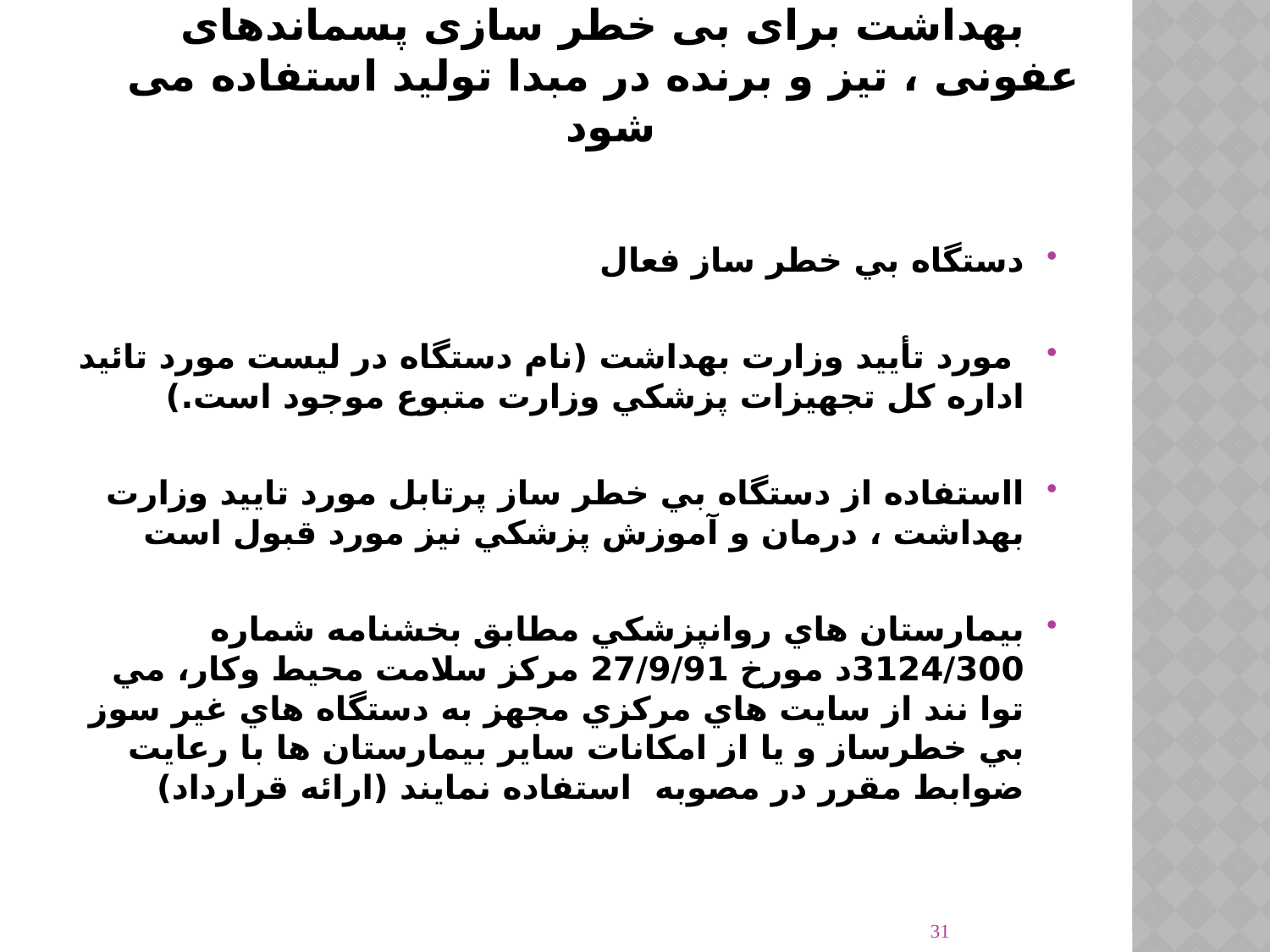

# ا از روش های غیر سوز مورد تائید وزارت بهداشت برای بی خطر سازی پسماندهای عفونی ، تیز و برنده در مبدا تولید استفاده می شود
دستگاه بي خطر ساز فعال

 مورد تأييد وزارت بهداشت (نام دستگاه در ليست مورد تائيد اداره كل تجهيزات پزشكي وزارت متبوع موجود است.)

ااستفاده از دستگاه بي خطر ساز پرتابل مورد تاييد وزارت بهداشت ، درمان و آموزش پزشكي نيز مورد قبول است

بيمارستان هاي روانپزشكي مطابق بخشنامه شماره 3124/300د مورخ 27/9/91 مركز سلامت محيط وكار، مي توا نند از سايت هاي مركزي مجهز به دستگاه هاي غير سوز بي خطرساز و يا از امكانات ساير بيمارستان ها با رعايت ضوابط مقرر در مصوبه  استفاده نمايند (ارائه قرارداد)

31